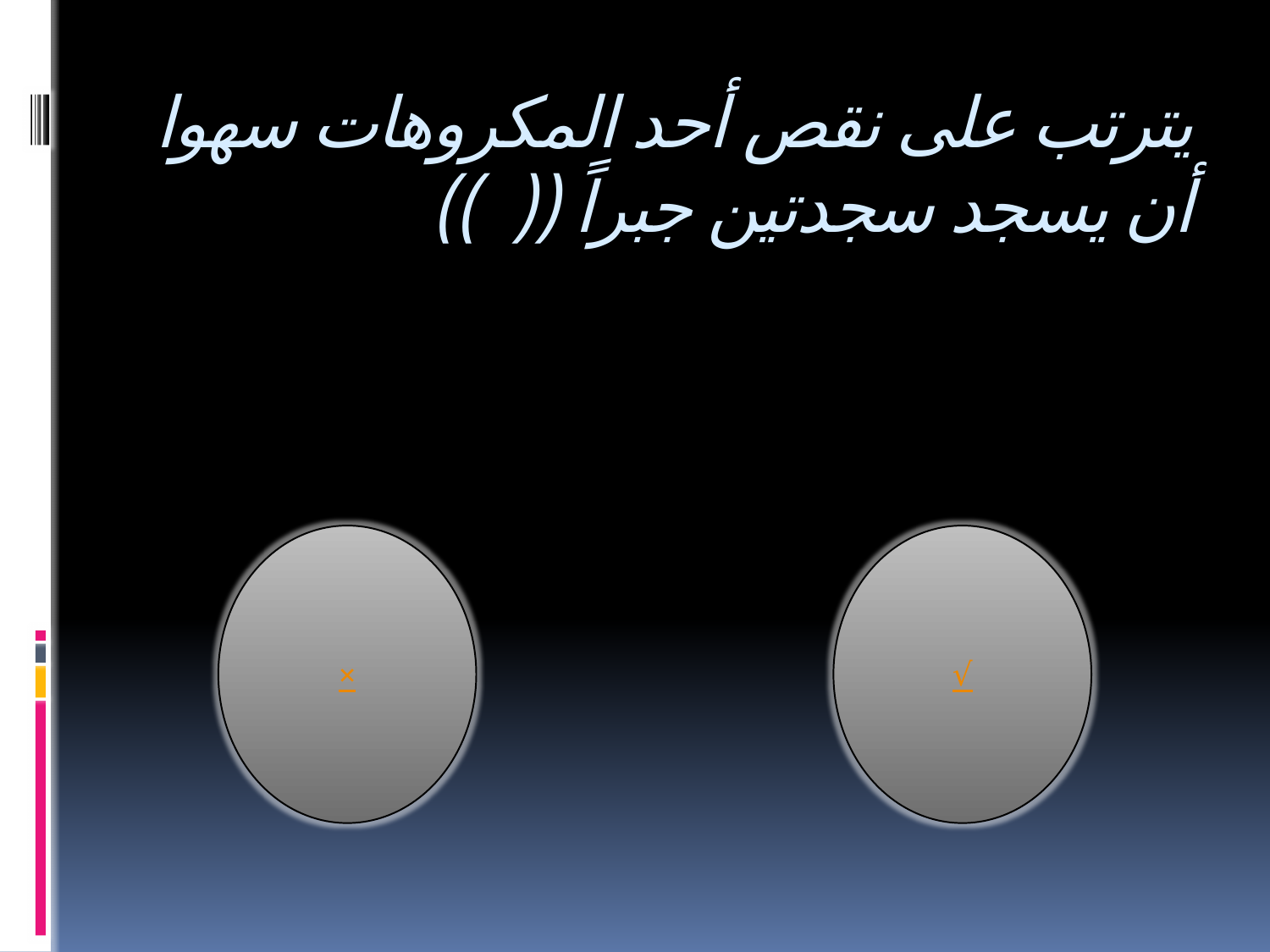

# يترتب على نقص أحد المكروهات سهوا أن يسجد سجدتين جبراً ((  ))
×
√